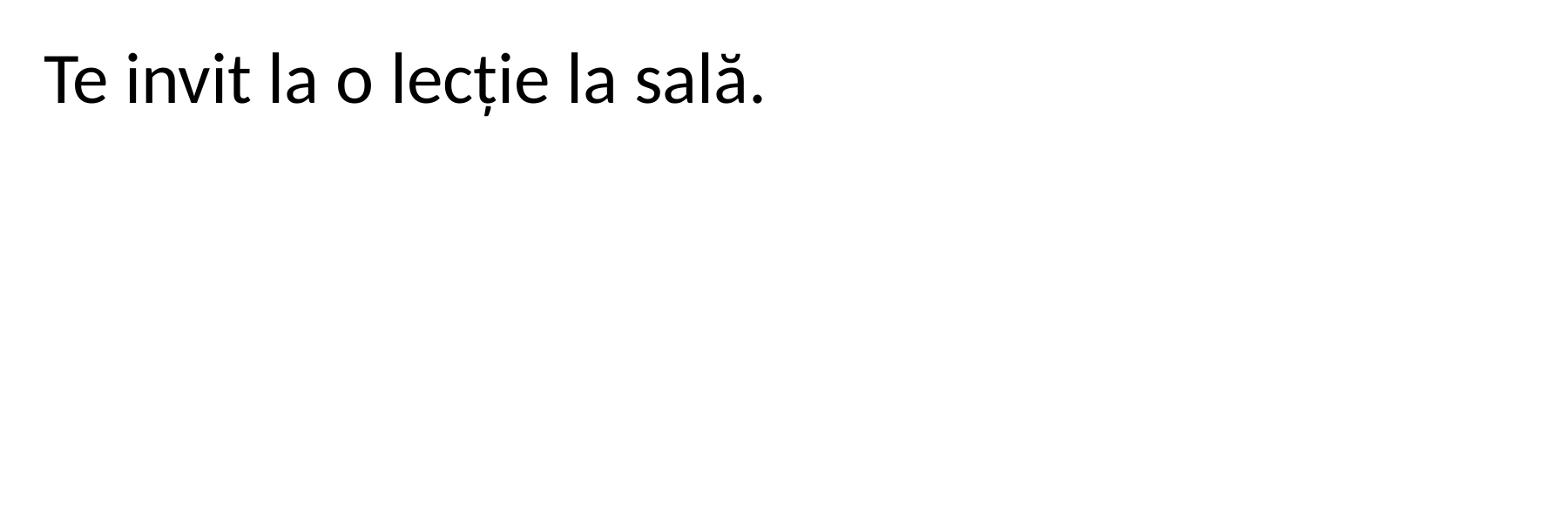

Te invit la o lecție la sală.